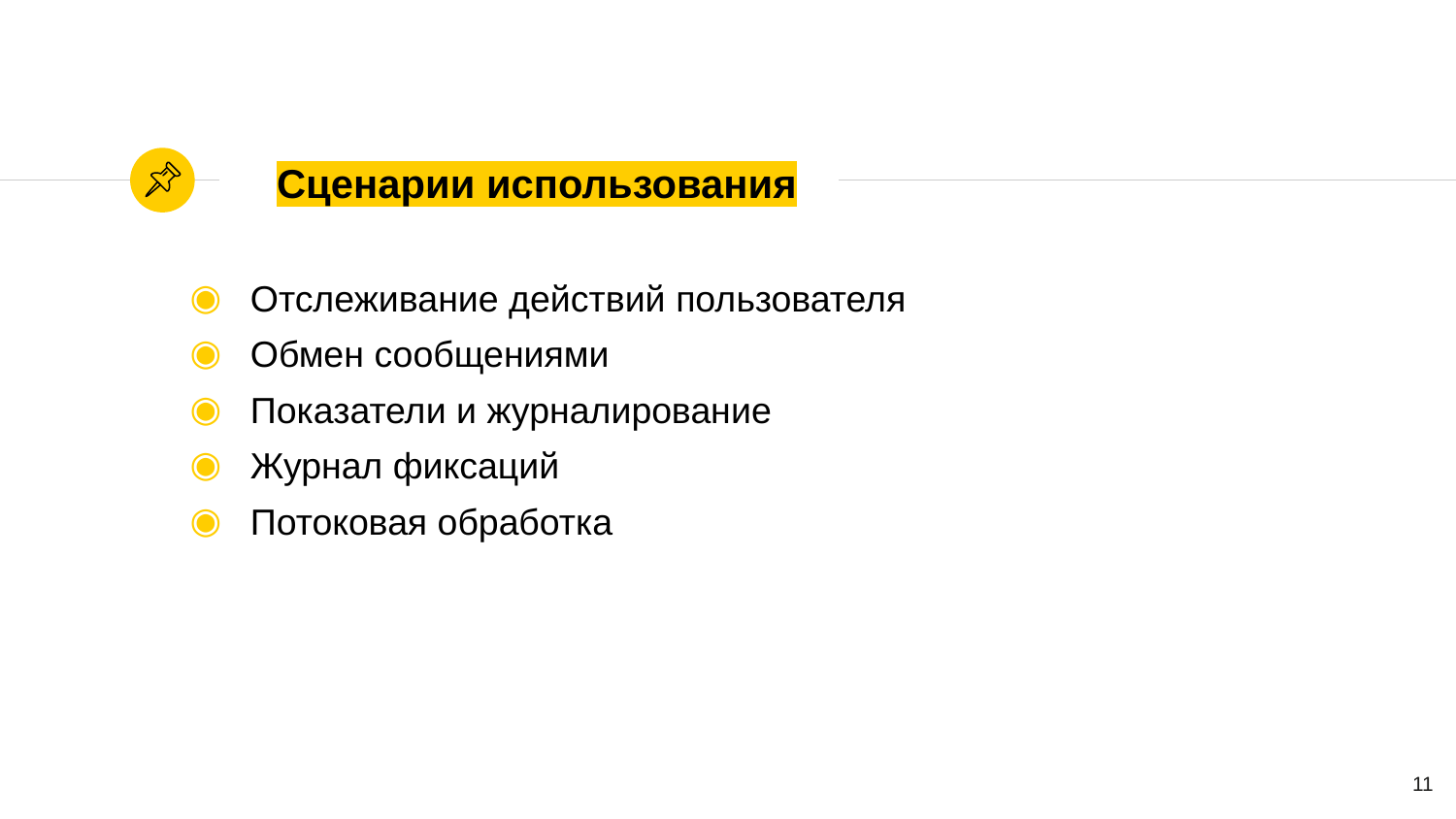

# Сценарии использования

Отслеживание действий пользователя
Обмен сообщениями
Показатели и журналирование
Журнал фиксаций
Потоковая обработка
11